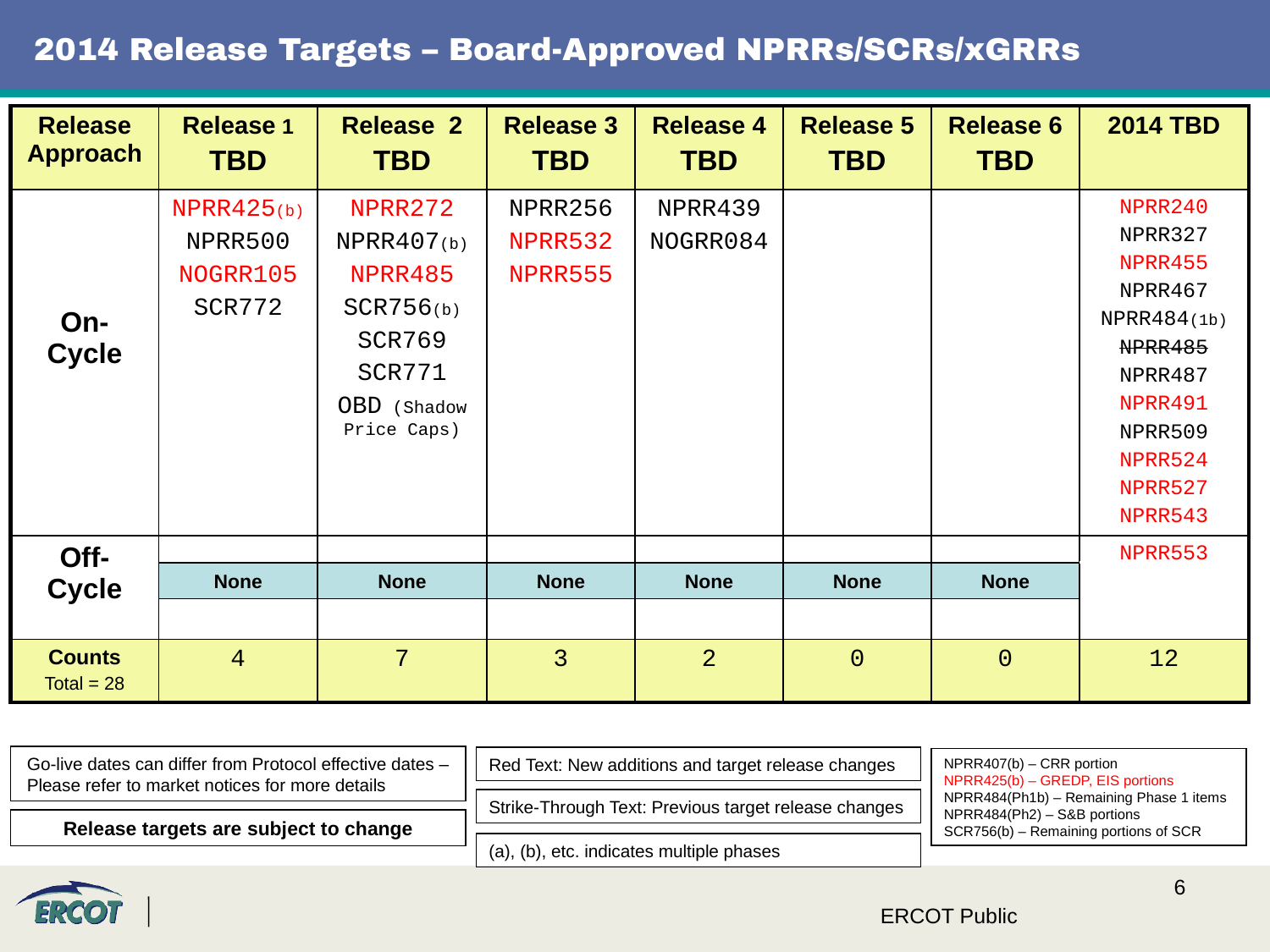

# 2014 Release Targets – Board-Approved NPRRs/SCRs/xGRRs
| Release Approach | Release 1 TBD | Release 2 TBD | Release 3 TBD | Release 4 TBD | Release 5 TBD | Release 6 TBD | 2014 TBD |
| --- | --- | --- | --- | --- | --- | --- | --- |
| On-Cycle | NPRR425(b) NPRR500 NOGRR105 SCR772 | NPRR272 NPRR407(b) NPRR485 SCR756(b) SCR769 SCR771 OBD (Shadow Price Caps) | NPRR256 NPRR532 NPRR555 | NPRR439 NOGRR084 |  |  | NPRR240 NPRR327 NPRR455 NPRR467 NPRR484(1b) NPRR485 NPRR487 NPRR491 NPRR509 NPRR524 NPRR527 NPRR543 |
| Off-Cycle |  |  |  |  |  |  | NPRR553 |
| Counts Total = 28 | 4 | 7 | 3 | 2 | 0 | 0 | 12 |
None
None
None
None
None
None
Go-live dates can differ from Protocol effective dates – Please refer to market notices for more details
Red Text: New additions and target release changes
NPRR407(b) – CRR portion
NPRR425(b) – GREDP, EIS portions
NPRR484(Ph1b) – Remaining Phase 1 items
NPRR484(Ph2) – S&B portions
SCR756(b) – Remaining portions of SCR
Strike-Through Text: Previous target release changes
Release targets are subject to change
(a), (b), etc. indicates multiple phases
ERCOT Public